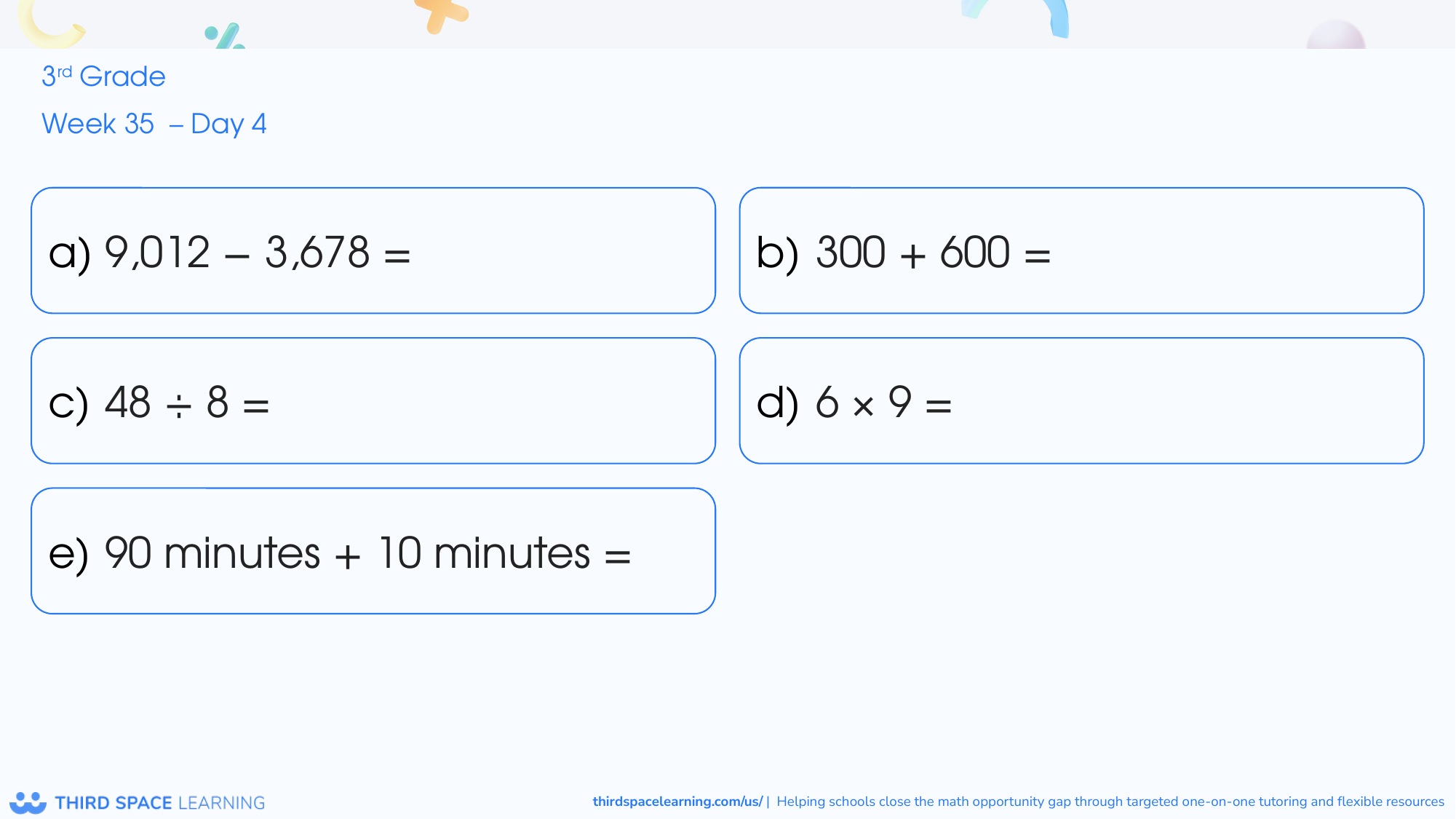

3rd Grade
Week 35  – Day 4
9,012 − 3,678 =
300 + 600 =
48 ÷ 8 =
6 × 9 =
90 minutes + 10 minutes =